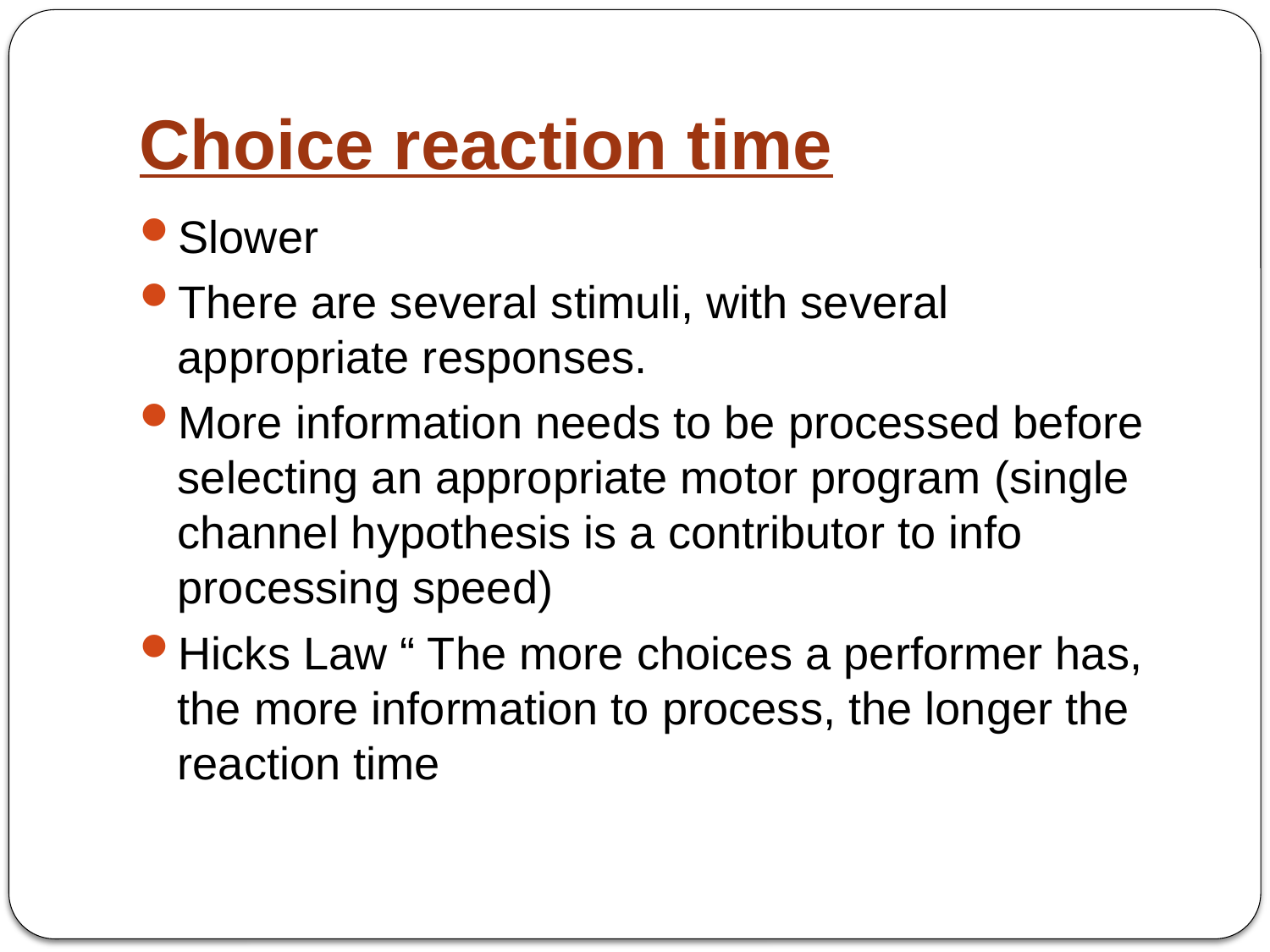

# Choice reaction time
Slower
There are several stimuli, with several appropriate responses.
More information needs to be processed before selecting an appropriate motor program (single channel hypothesis is a contributor to info processing speed)
Hicks Law “ The more choices a performer has, the more information to process, the longer the reaction time